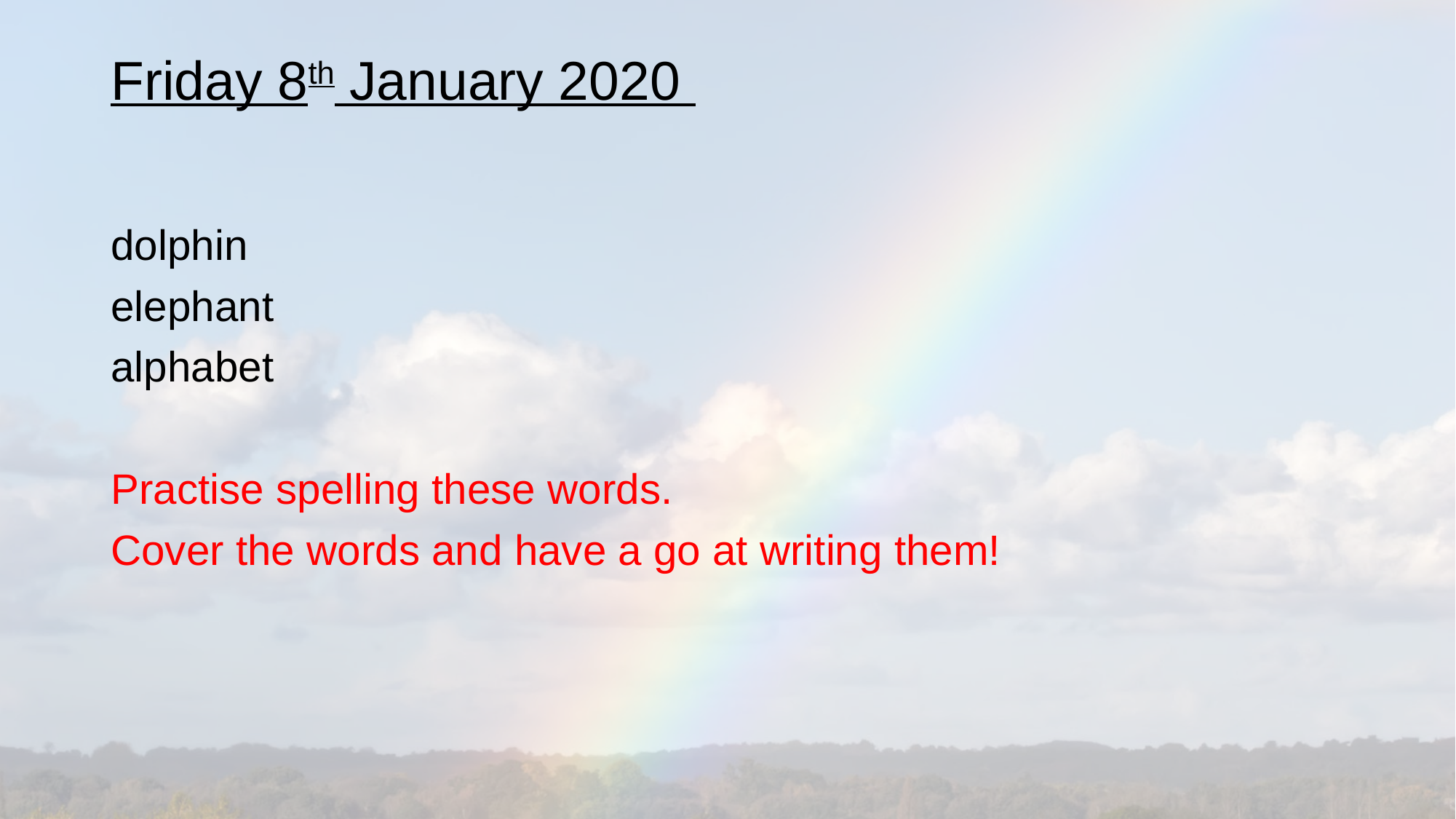

# Friday 8th January 2020
dolphin
elephant
alphabet

Practise spelling these words.
Cover the words and have a go at writing them!